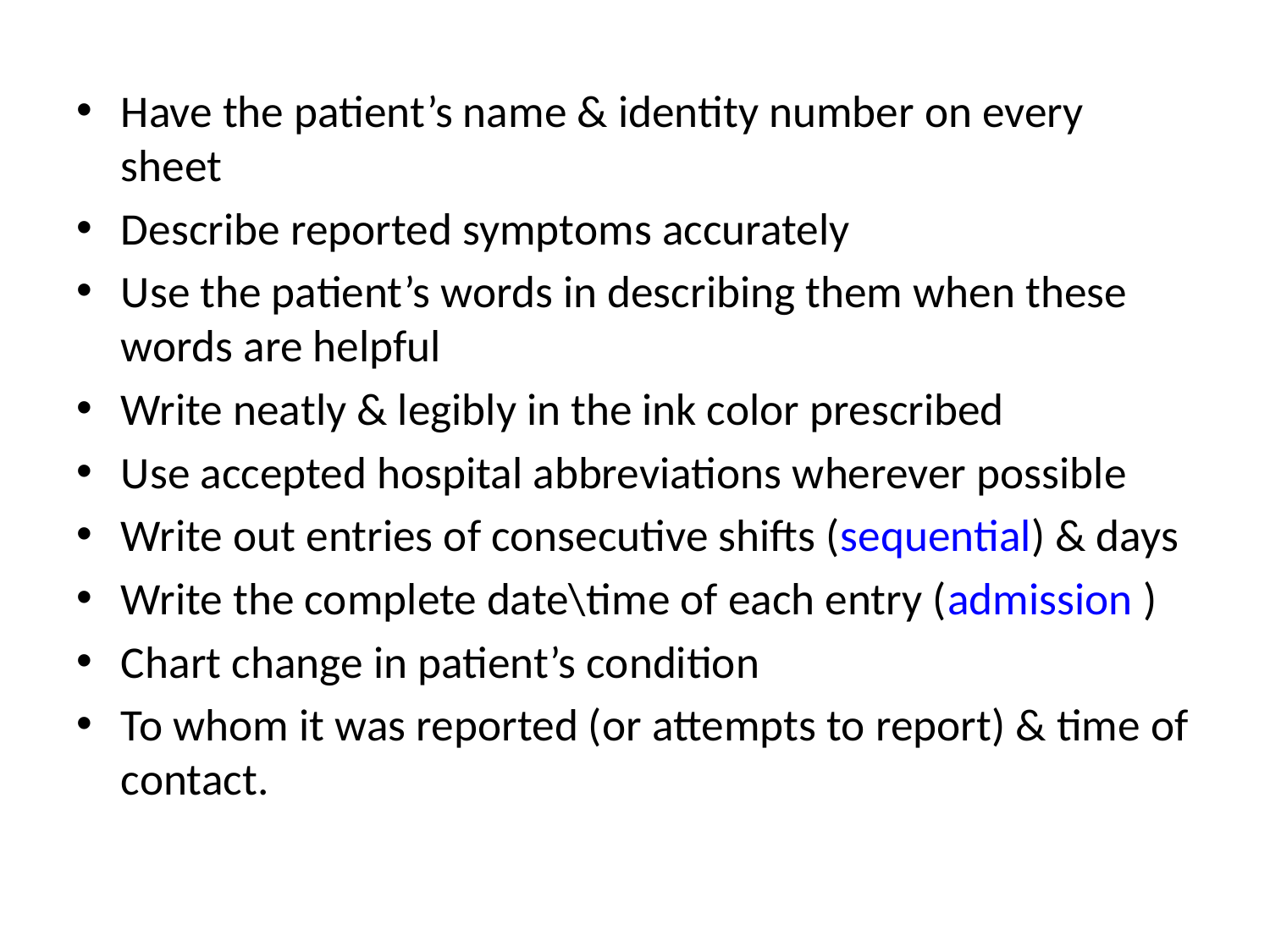

Have the patient’s name & identity number on every sheet
Describe reported symptoms accurately
Use the patient’s words in describing them when these words are helpful
Write neatly & legibly in the ink color prescribed
Use accepted hospital abbreviations wherever possible
Write out entries of consecutive shifts (sequential) & days
Write the complete date\time of each entry (admission )
Chart change in patient’s condition
To whom it was reported (or attempts to report) & time of contact.